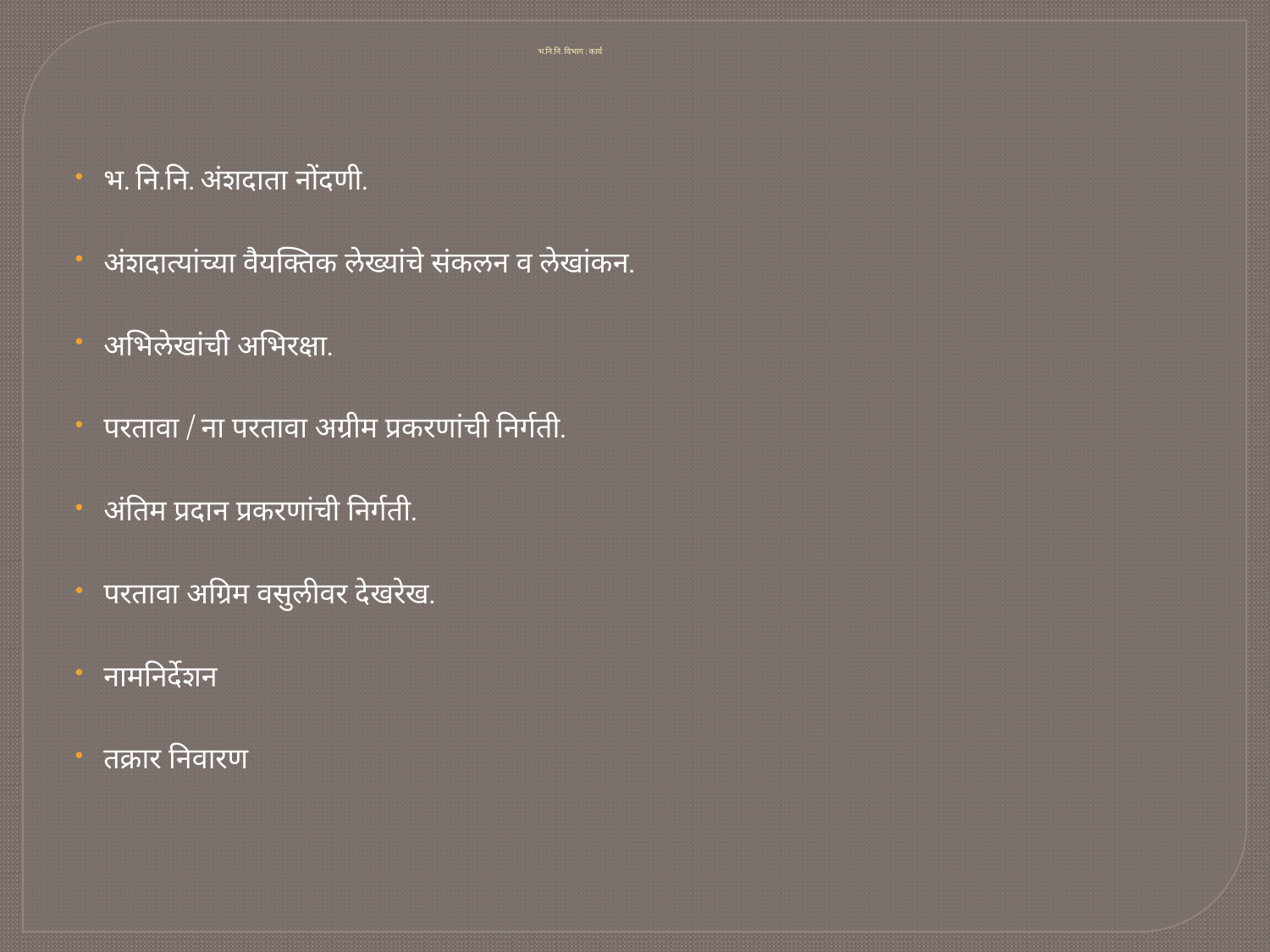

भ.नि.नि. विभाग : कार्य
भ. नि.नि. अंशदाता नोंदणी.

अंशदात्यांच्या वैयक्तिक लेख्यांचे संकलन व लेखांकन.

अभिलेखांची अभिरक्षा.

परतावा / ना परतावा अग्रीम प्रकरणांची निर्गती.

अंतिम प्रदान प्रकरणांची निर्गती.

परतावा अग्रिम वसुलीवर देखरेख.

नामनिर्देशन

तक्रार निवारण